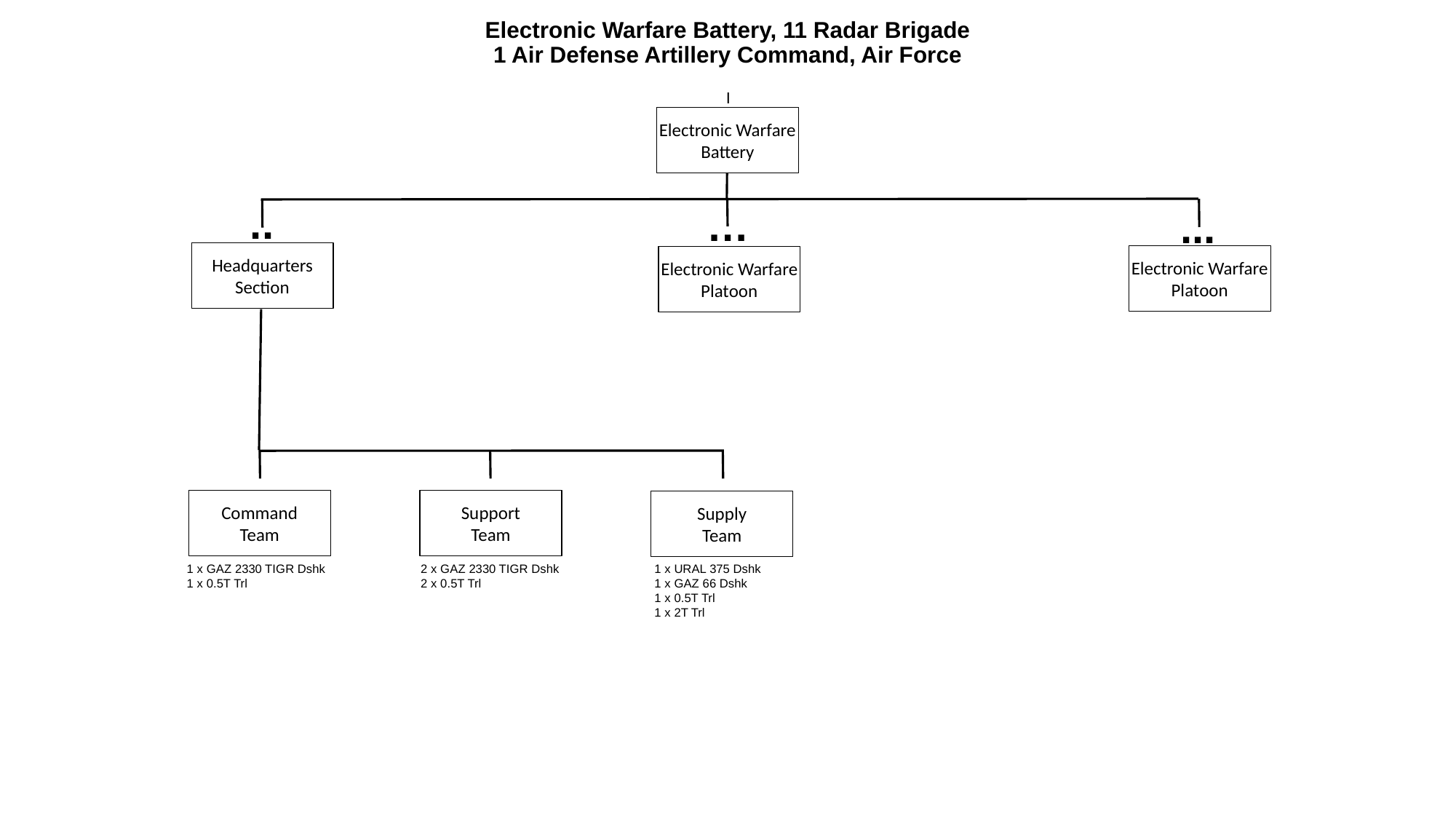

# Electronic Warfare Battery, 11 Radar Brigade 1 Air Defense Artillery Command, Air Force
I
Electronic Warfare
Battery
..
…
...
Headquarters
Section
Electronic Warfare
Platoon
Electronic Warfare
Platoon
Command
Team
Support
Team
Supply
Team
1 x GAZ 2330 TIGR Dshk
1 x 0.5T Trl
2 x GAZ 2330 TIGR Dshk
2 x 0.5T Trl
1 x URAL 375 Dshk
1 x GAZ 66 Dshk
1 x 0.5T Trl
1 x 2T Trl